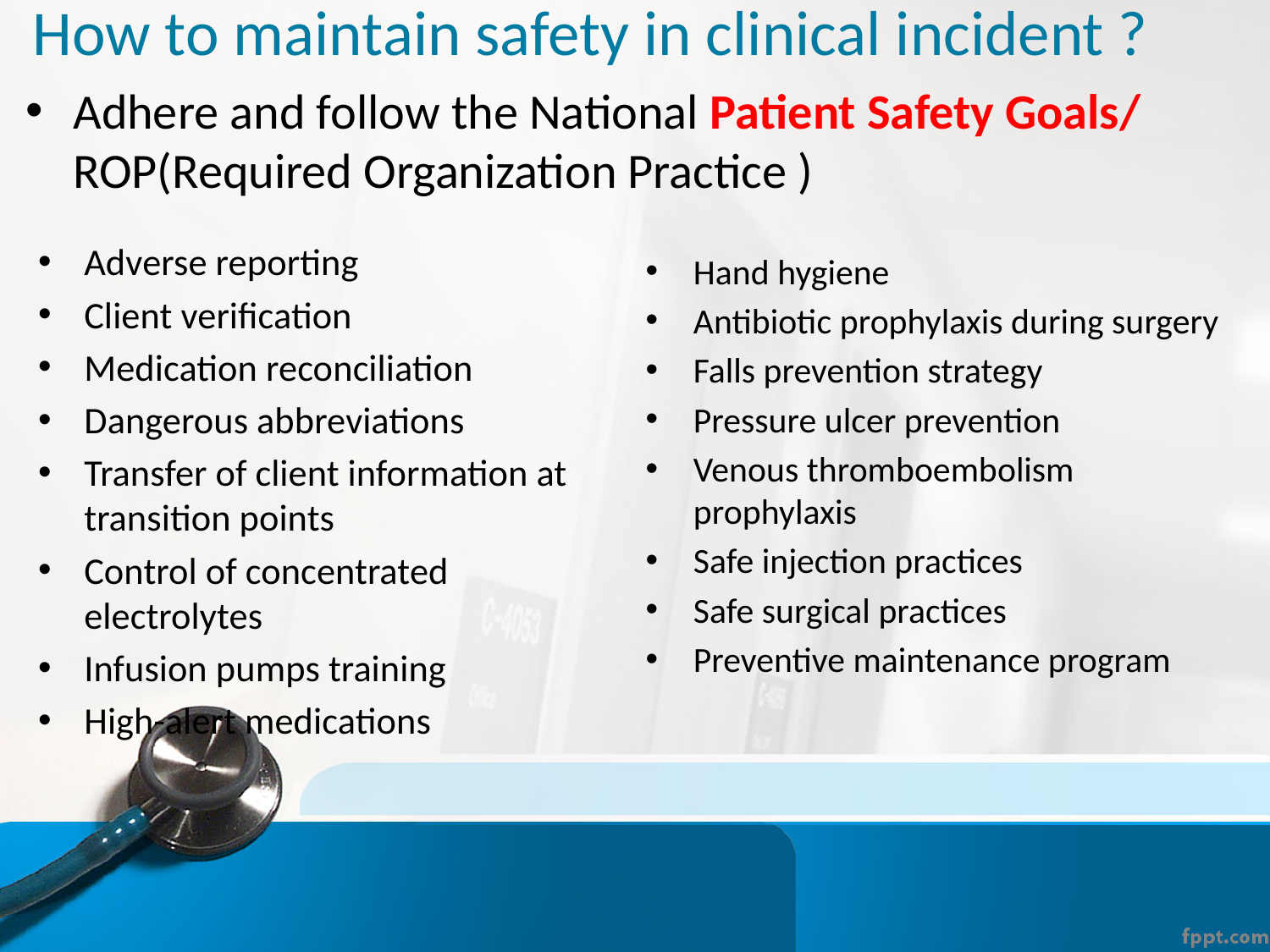

# How to maintain safety in clinical incident ?
Adhere and follow the National Patient Safety Goals/ ROP(Required Organization Practice )

Adverse reporting
Client verification
Medication reconciliation
Dangerous abbreviations
Transfer of client information at transition points
Control of concentrated electrolytes
Infusion pumps training
High-alert medications

Hand hygiene
Antibiotic prophylaxis during surgery
Falls prevention strategy
Pressure ulcer prevention
Venous thromboembolism prophylaxis
Safe injection practices
Safe surgical practices
Preventive maintenance program